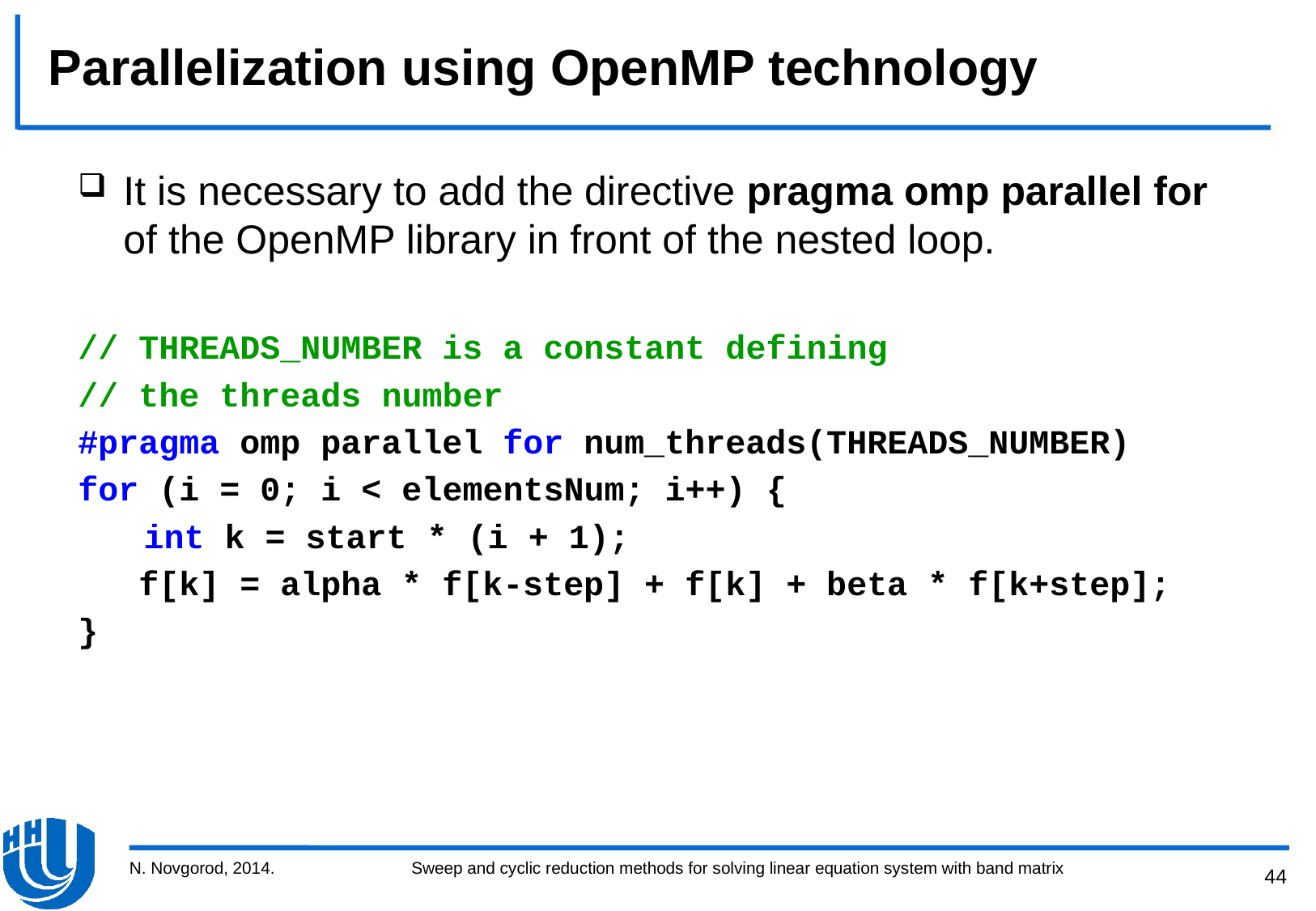

# Parallelization using OpenMP technology
It is necessary to add the directive pragma omp parallel for of the OpenMP library in front of the nested loop.

// THREADS_NUMBER is a constant defining
// the threads number
#pragma omp parallel for num_threads(THREADS_NUMBER)
for (i = 0; i < elementsNum; i++) {
	 int k = start * (i + 1);
   f[k] = alpha * f[k-step] + f[k] + beta * f[k+step];
}
N. Novgorod, 2014.
Sweep and cyclic reduction methods for solving linear equation system with band matrix